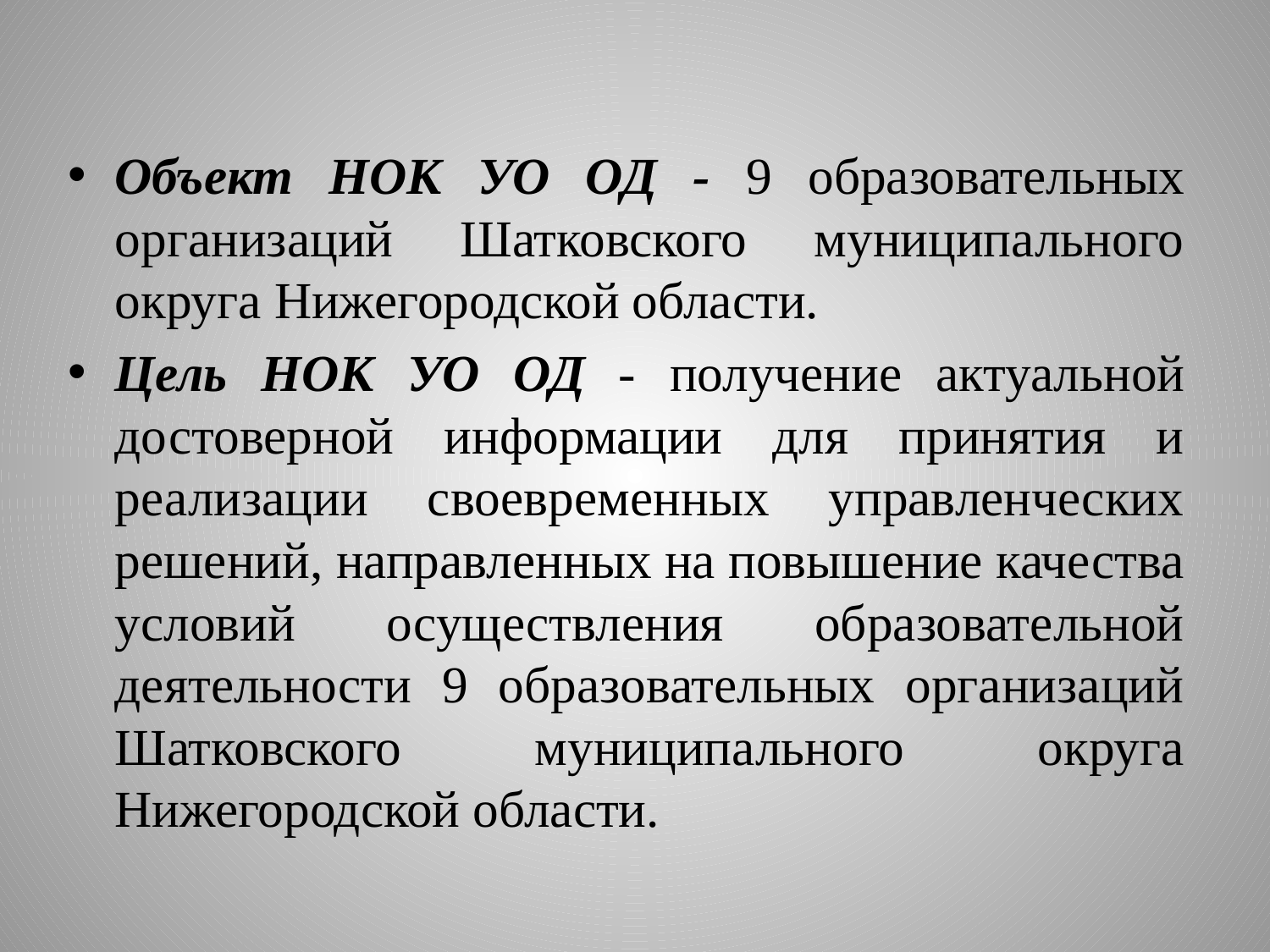

Объект НОК УО ОД - 9 образовательных организаций Шатковского муниципального округа Нижегородской области.
Цель НОК УО ОД - получение актуальной достоверной информации для принятия и реализации своевременных управленческих решений, направленных на повышение качества условий осуществления образовательной деятельности 9 образовательных организаций Шатковского муниципального округа Нижегородской области.